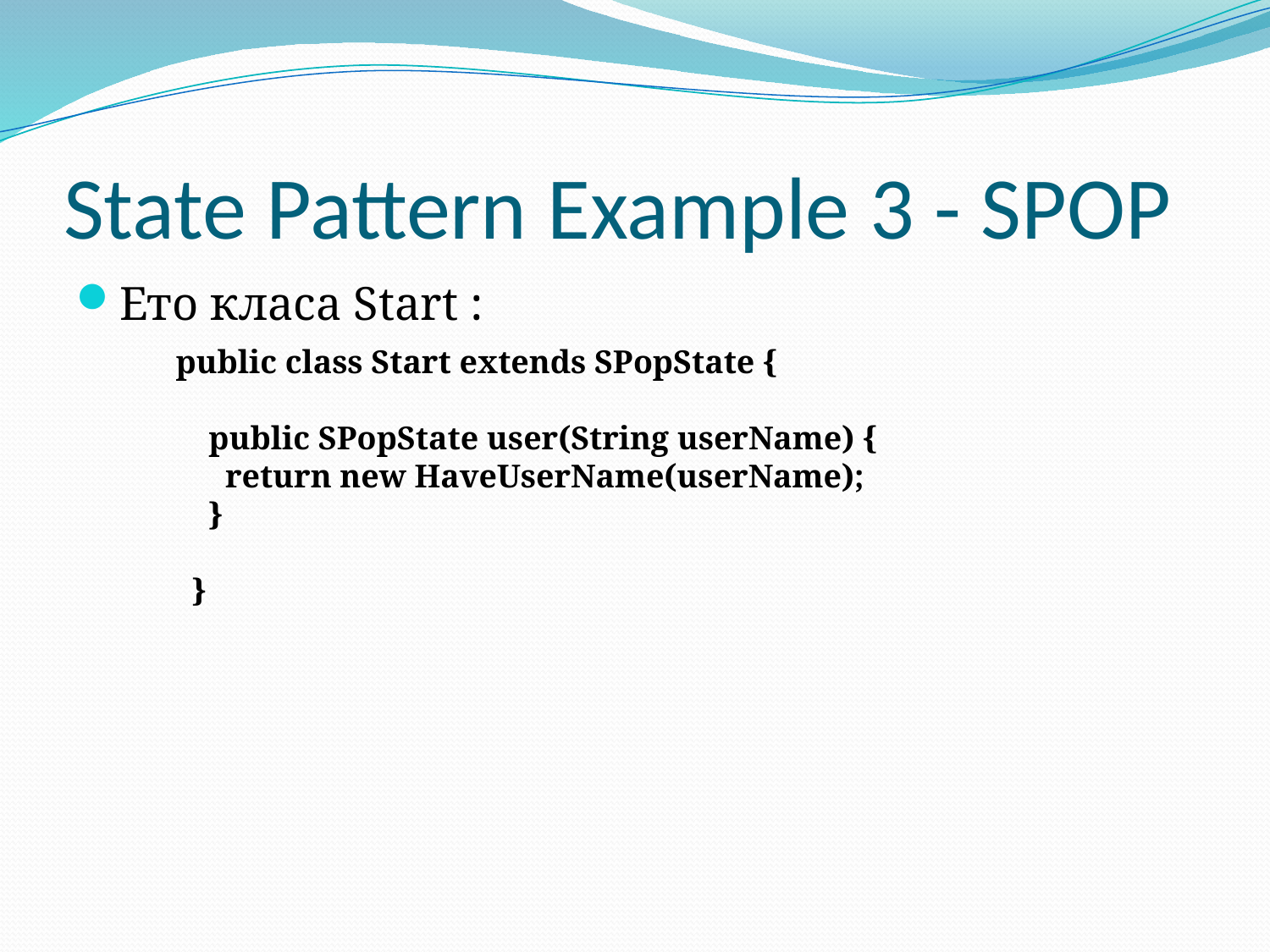

# State Pattern Example 3 - SPOP
Ето класа Start :
 public class Start extends SPopState {

     public SPopState user(String userName) {
       return new HaveUserName(userName);
     }

   }